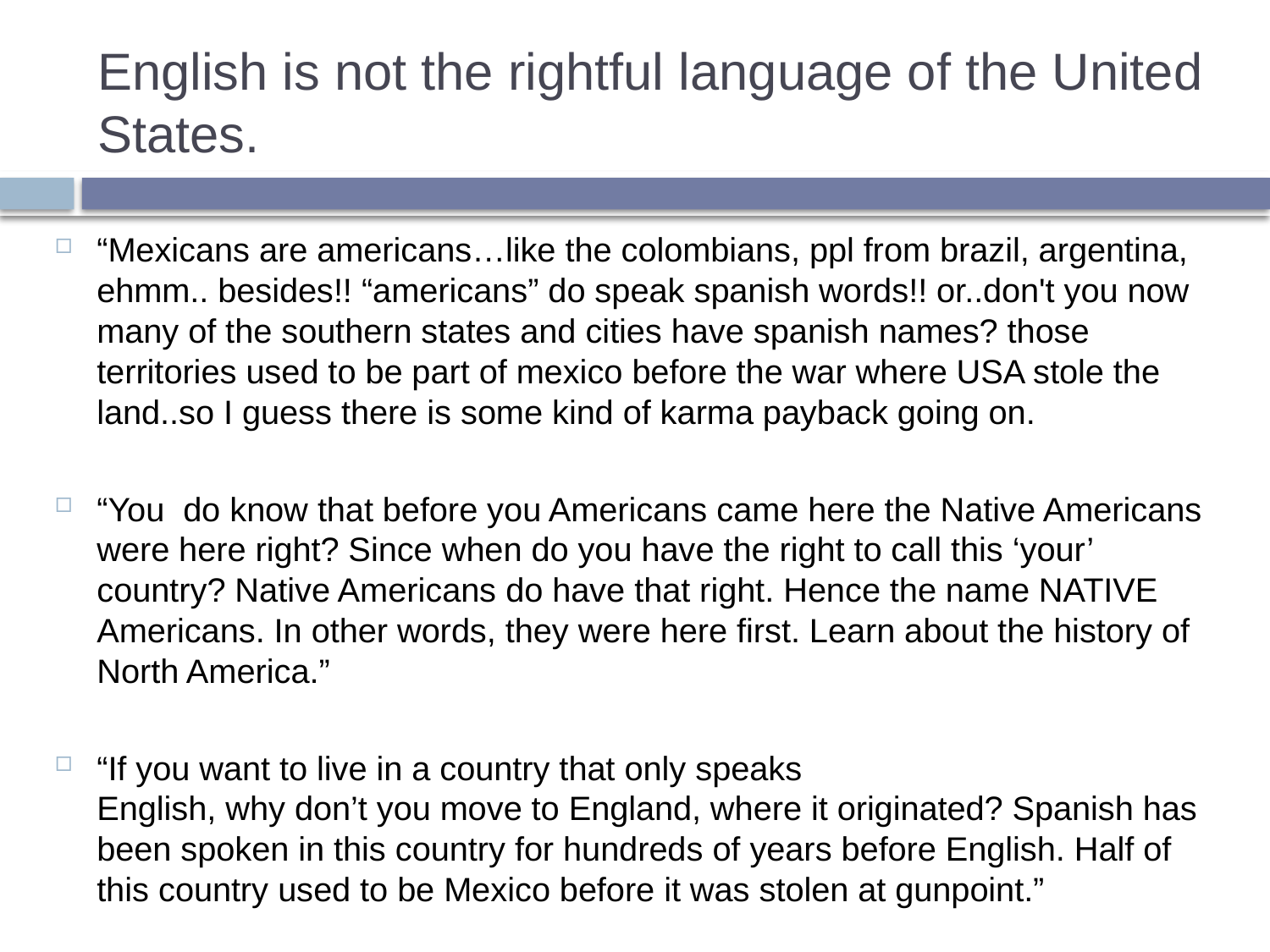

# English is not the rightful language of the United States.
“Mexicans are americans…like the colombians, ppl from brazil, argentina, ehmm.. besides!! “americans” do speak spanish words!! or..don't you now many of the southern states and cities have spanish names? those territories used to be part of mexico before the war where USA stole the land..so I guess there is some kind of karma payback going on.

“You  do know that before you Americans came here the Native Americans were here right? Since when do you have the right to call this ‘your’ country? Native Americans do have that right. Hence the name NATIVE Americans. In other words, they were here first. Learn about the history of North America.”

“If you want to live in a country that only speaks
English, why don’t you move to England, where it originated? Spanish has been spoken in this country for hundreds of years before English. Half of this country used to be Mexico before it was stolen at gunpoint.”